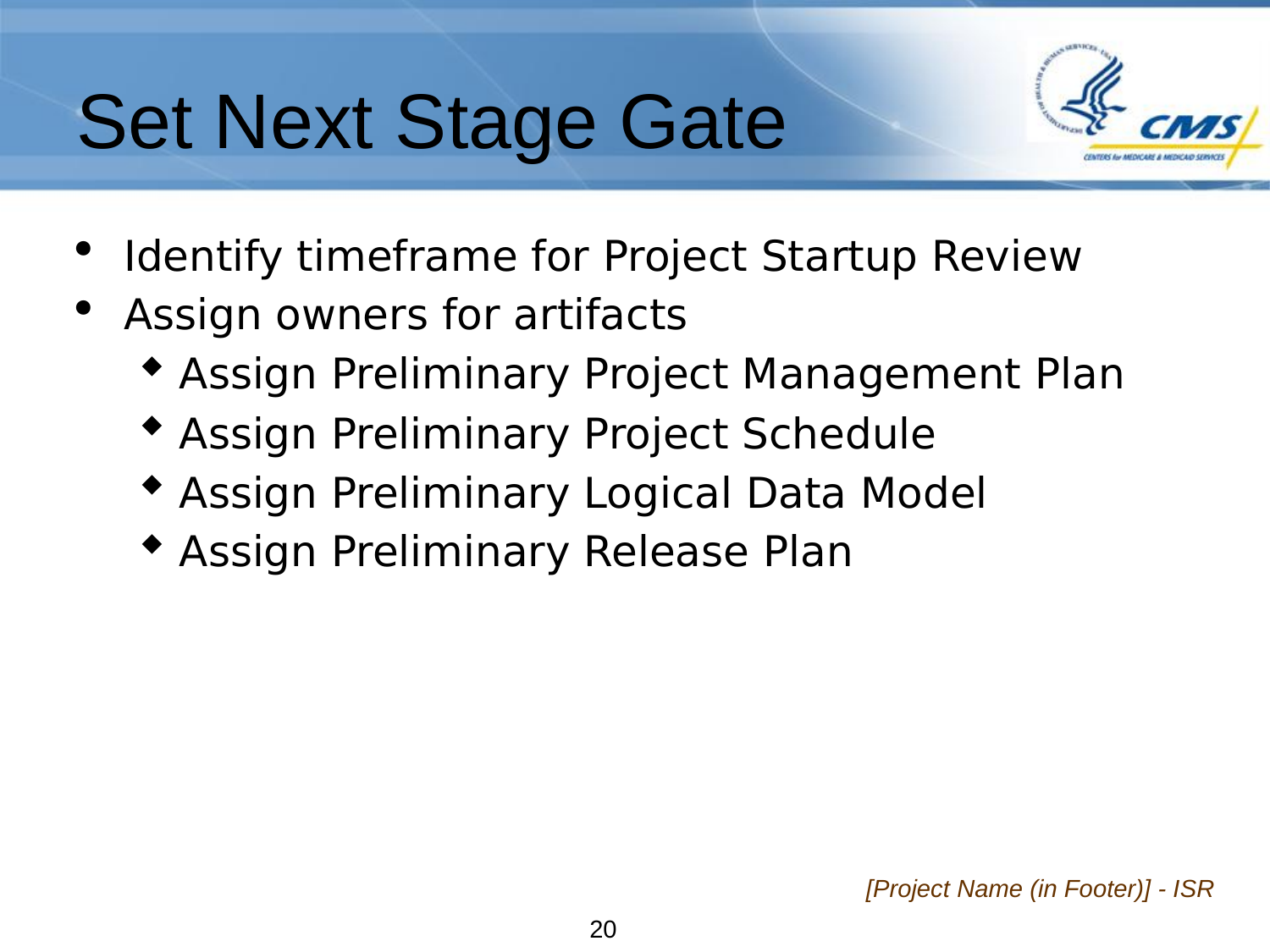

# Set Next Stage Gate
Identify timeframe for Project Startup Review
Assign owners for artifacts
Assign Preliminary Project Management Plan
Assign Preliminary Project Schedule
Assign Preliminary Logical Data Model
Assign Preliminary Release Plan
[Project Name (in Footer)] - ISR
20